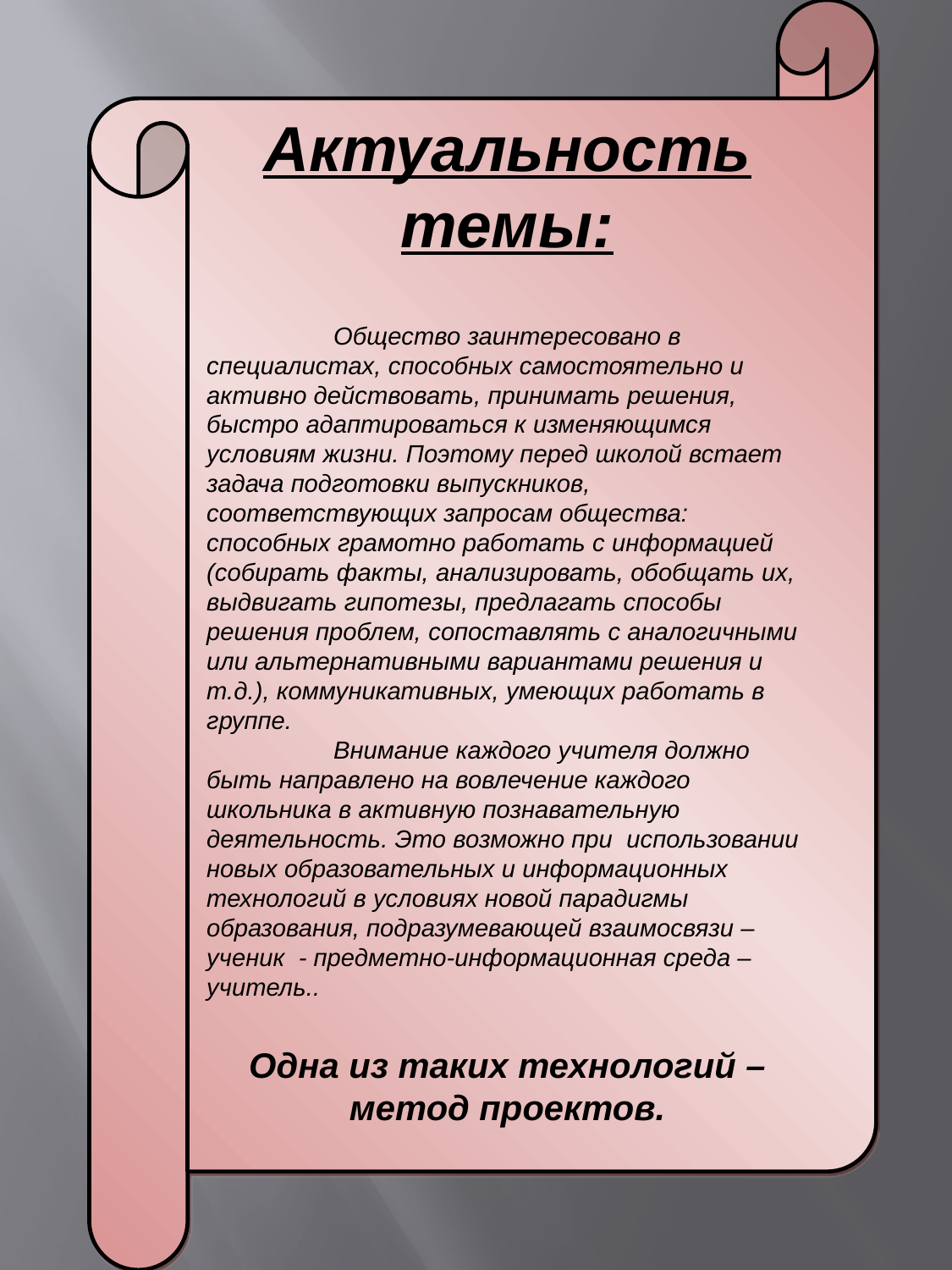

Актуальность темы:

	Общество заинтересовано в специалистах, способных самостоятельно и активно действовать, принимать решения, быстро адаптироваться к изменяющимся условиям жизни. Поэтому перед школой встает задача подготовки выпускников, соответствующих запросам общества: способных грамотно работать с информацией (собирать факты, анализировать, обобщать их, выдвигать гипотезы, предлагать способы решения проблем, сопоставлять с аналогичными или альтернативными вариантами решения и т.д.), коммуникативных, умеющих работать в группе.
	Внимание каждого учителя должно быть направлено на вовлечение каждого школьника в активную познавательную деятельность. Это возможно при  использовании новых образовательных и информационных технологий в условиях новой парадигмы образования, подразумевающей взаимосвязи – ученик  - предметно-информационная среда – учитель..

Одна из таких технологий – метод проектов.